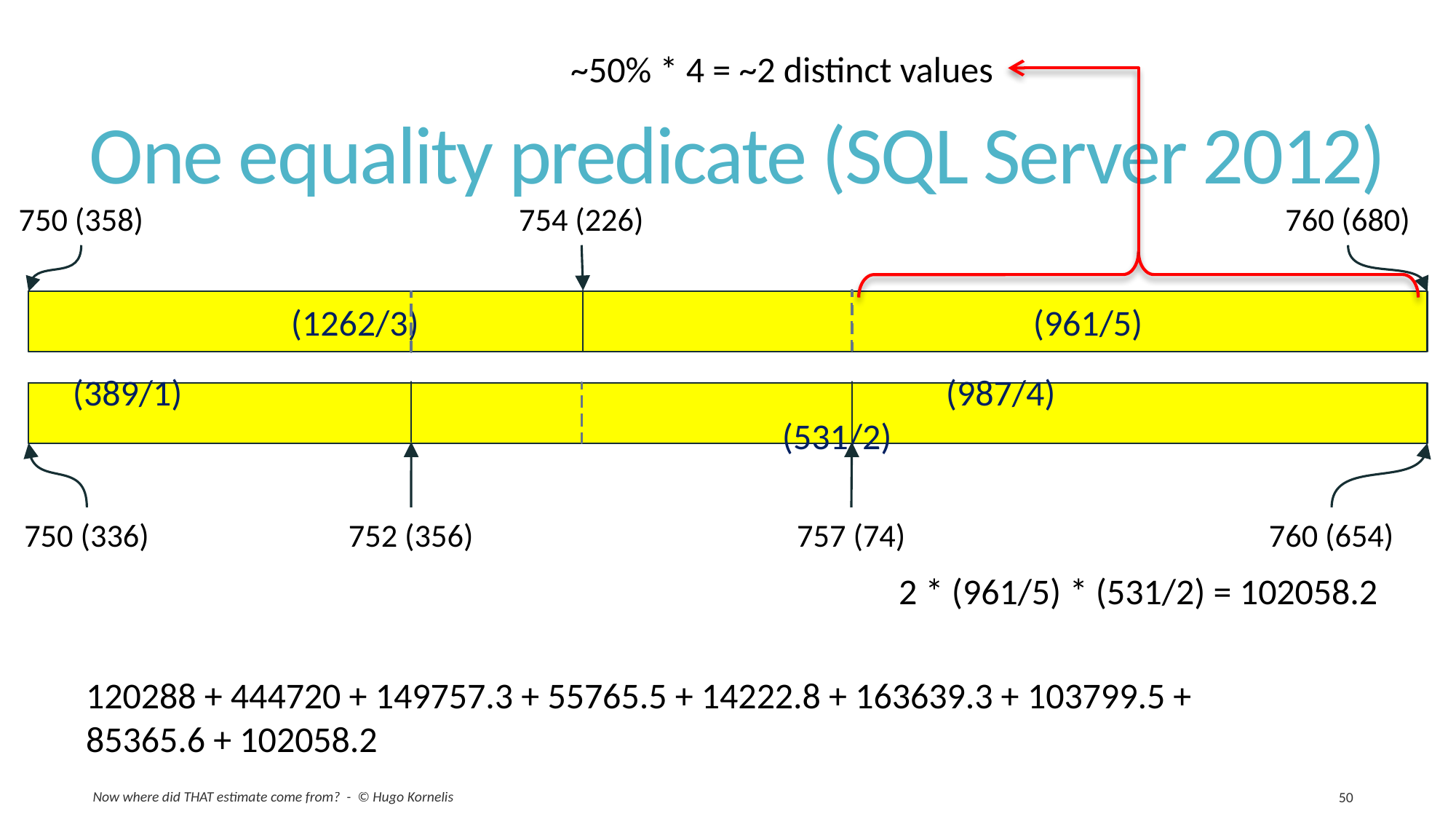

~50% * 4 = ~2 distinct values
# One equality predicate (SQL Server 2012)
750 (358)
754 (226)
760 (680)

		(1262/3)                                                                           (961/5)

(389/1)							(987/4)								(531/2)

750 (336)
752 (356)
757 (74)
760 (654)
2 * (961/5) * (531/2) = 102058.2
120288 + 444720 + 149757.3 + 55765.5 + 14222.8 + 163639.3 + 103799.5 +
85365.6 + 102058.2
Now where did THAT estimate come from?  -  © Hugo Kornelis
50